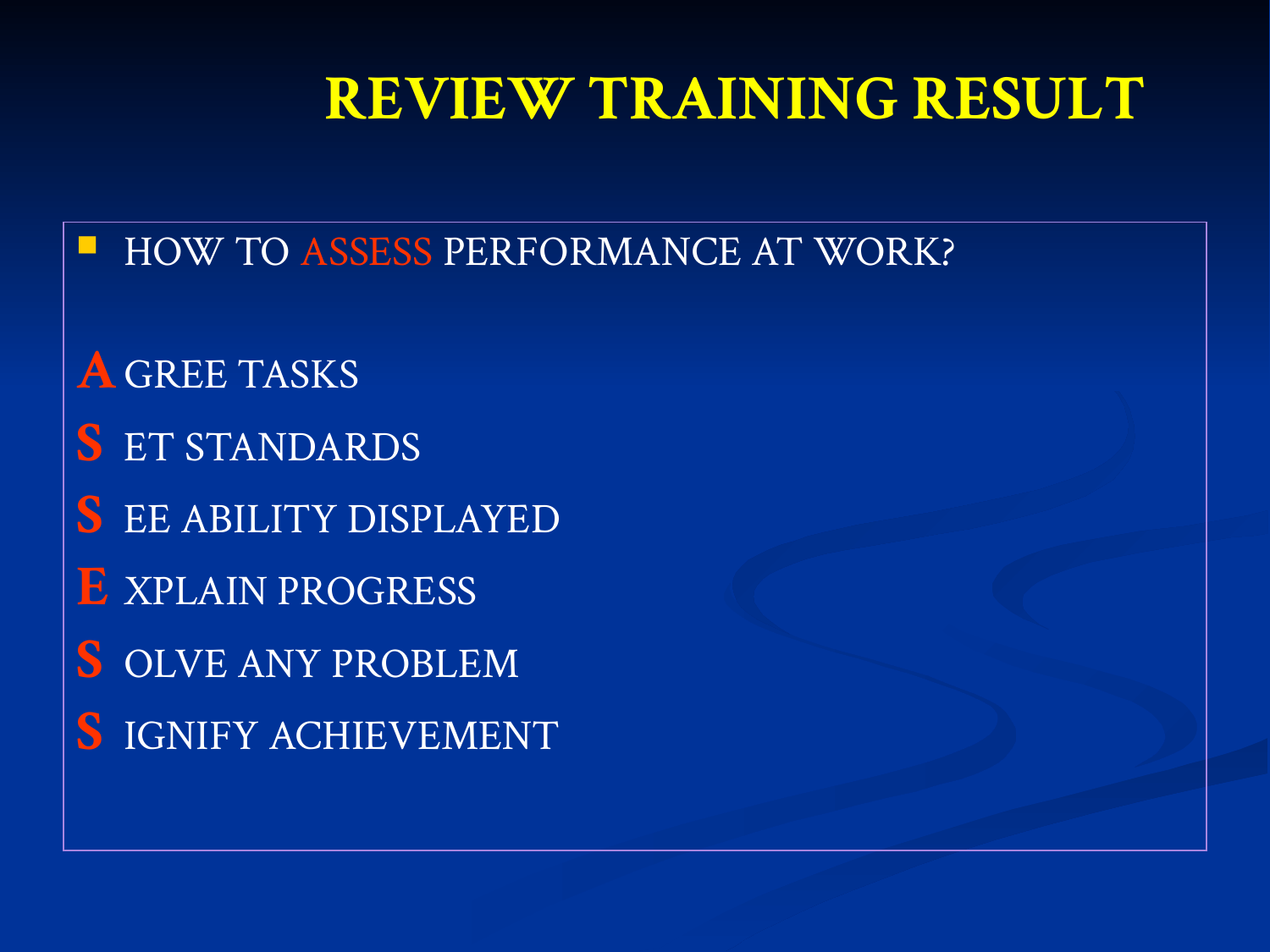

# REVIEW TRAINING RESULT
HOW TO ASSESS PERFORMANCE AT WORK?

A	GREE TASKS
S	ET STANDARDS
S	EE ABILITY DISPLAYED
E	XPLAIN PROGRESS
S	OLVE ANY PROBLEM
S	IGNIFY ACHIEVEMENT